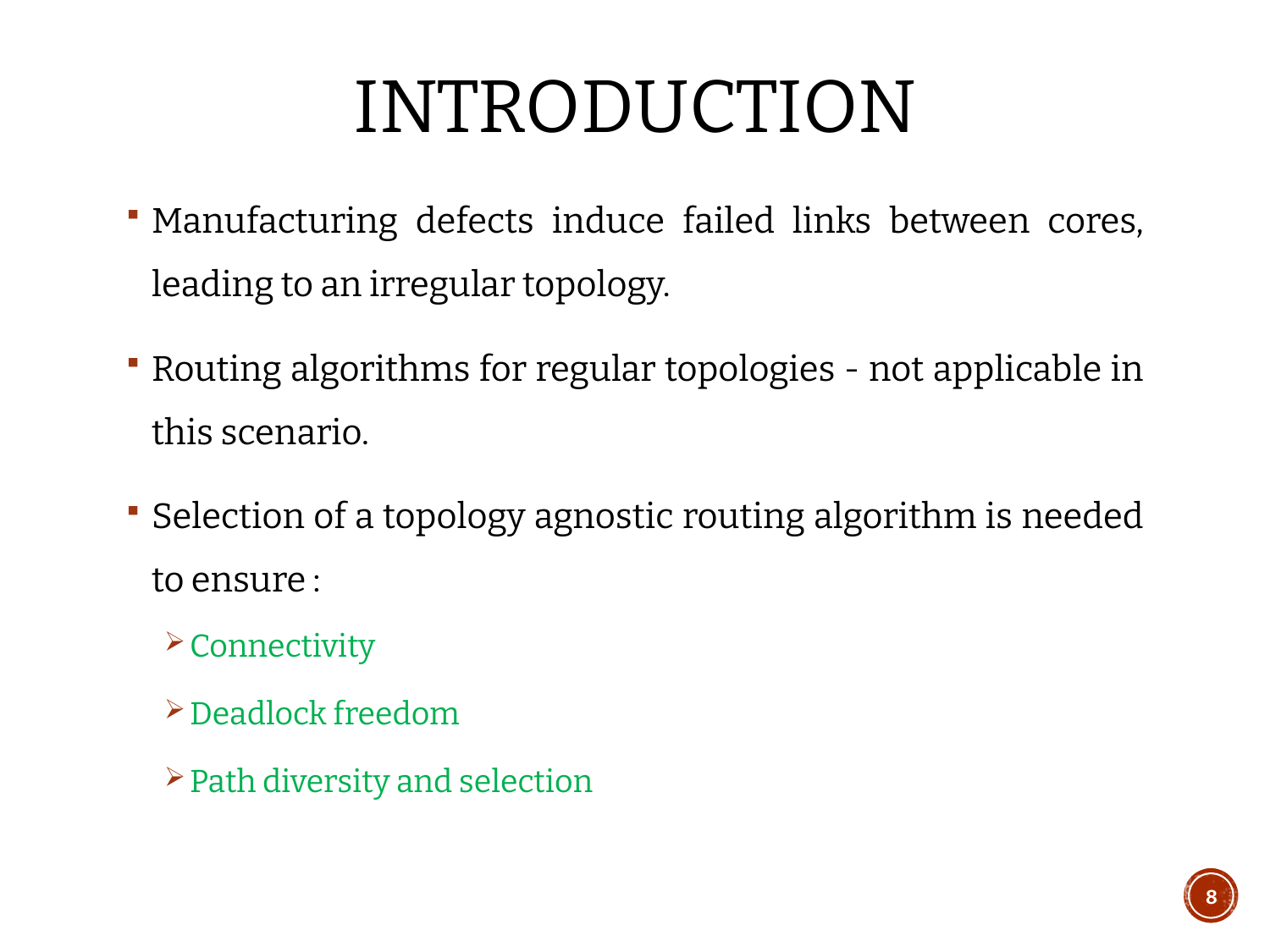

# INTRODUCTION
Manufacturing defects induce failed links between cores, leading to an irregular topology.
Routing algorithms for regular topologies - not applicable in this scenario.
Selection of a topology agnostic routing algorithm is needed to ensure :
Connectivity
Deadlock freedom
Path diversity and selection
8